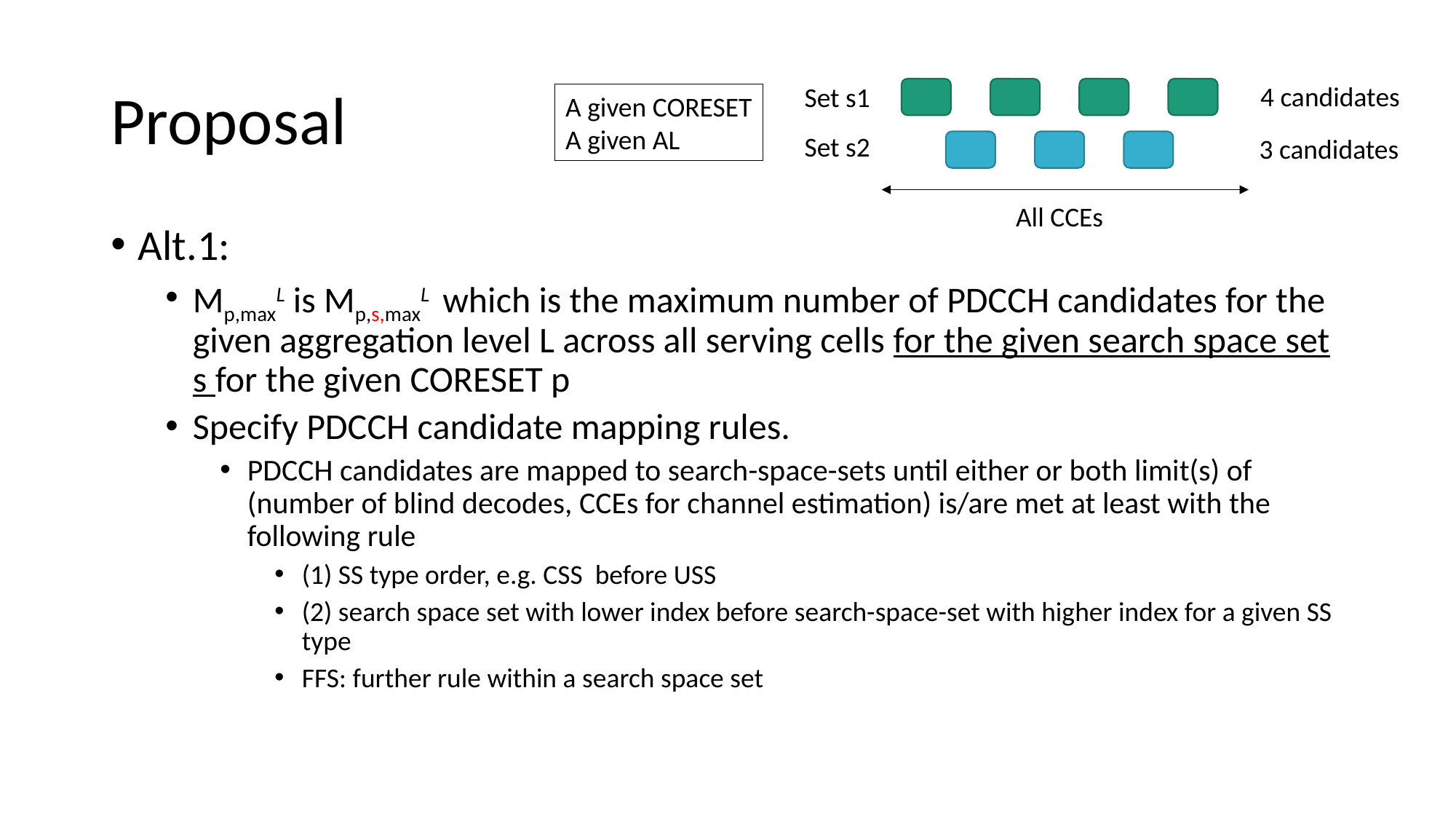

# Proposal
4 candidates
Set s1

A given CORESET
A given AL
Set s2
3 candidates

All CCEs
Alt.1:
Mp,maxL is Mp,s,maxL  which is the maximum number of PDCCH candidates for the given aggregation level L across all serving cells for the given search space set s for the given CORESET p
Specify PDCCH candidate mapping rules.
PDCCH candidates are mapped to search-space-sets until either or both limit(s) of (number of blind decodes, CCEs for channel estimation) is/are met at least with the following rule
(1) SS type order, e.g. CSS  before USS
(2) search space set with lower index before search-space-set with higher index for a given SS type
FFS: further rule within a search space set